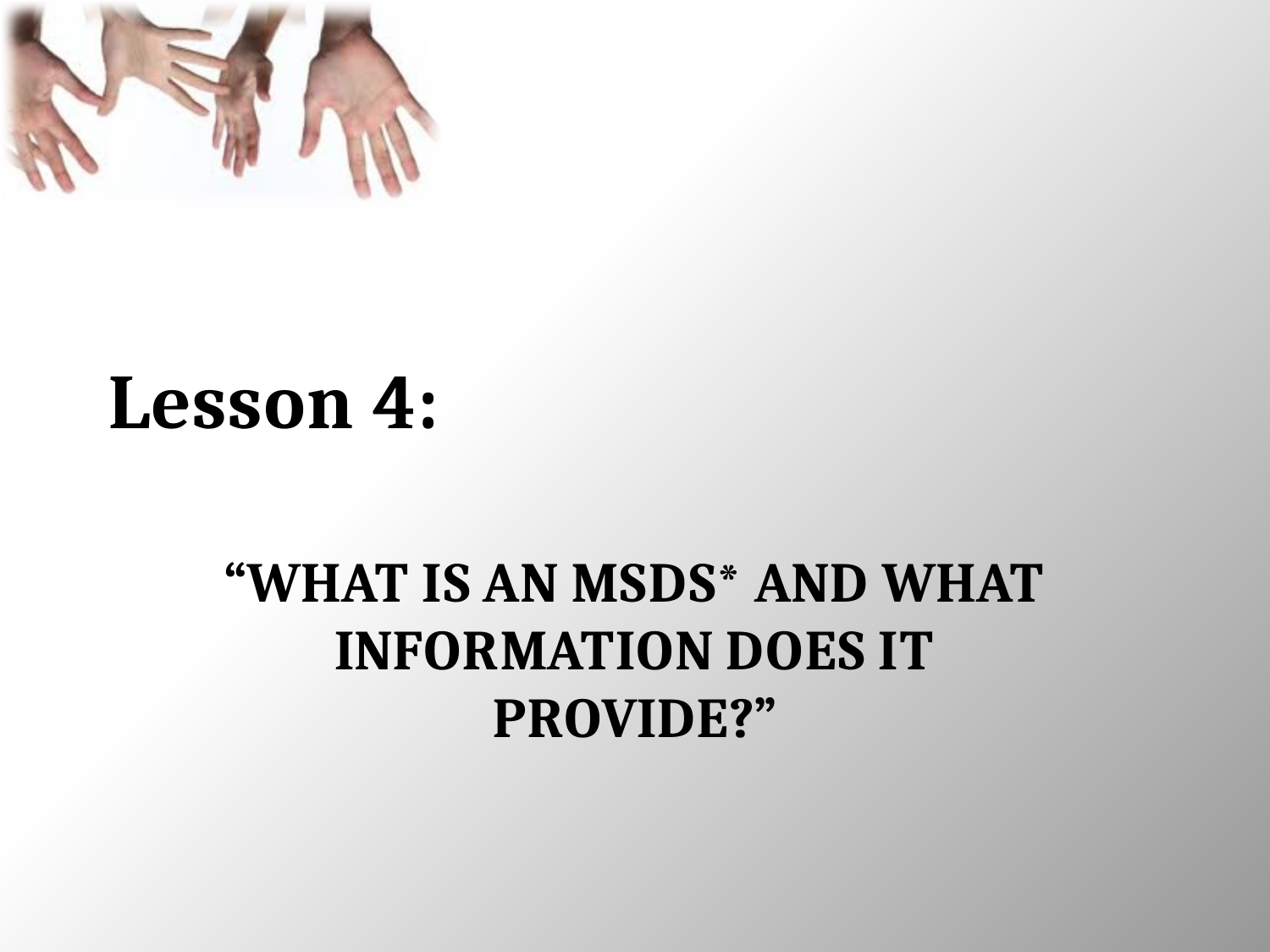

# Lesson 4:
“What is an MSDS* and What Information Does it Provide?”